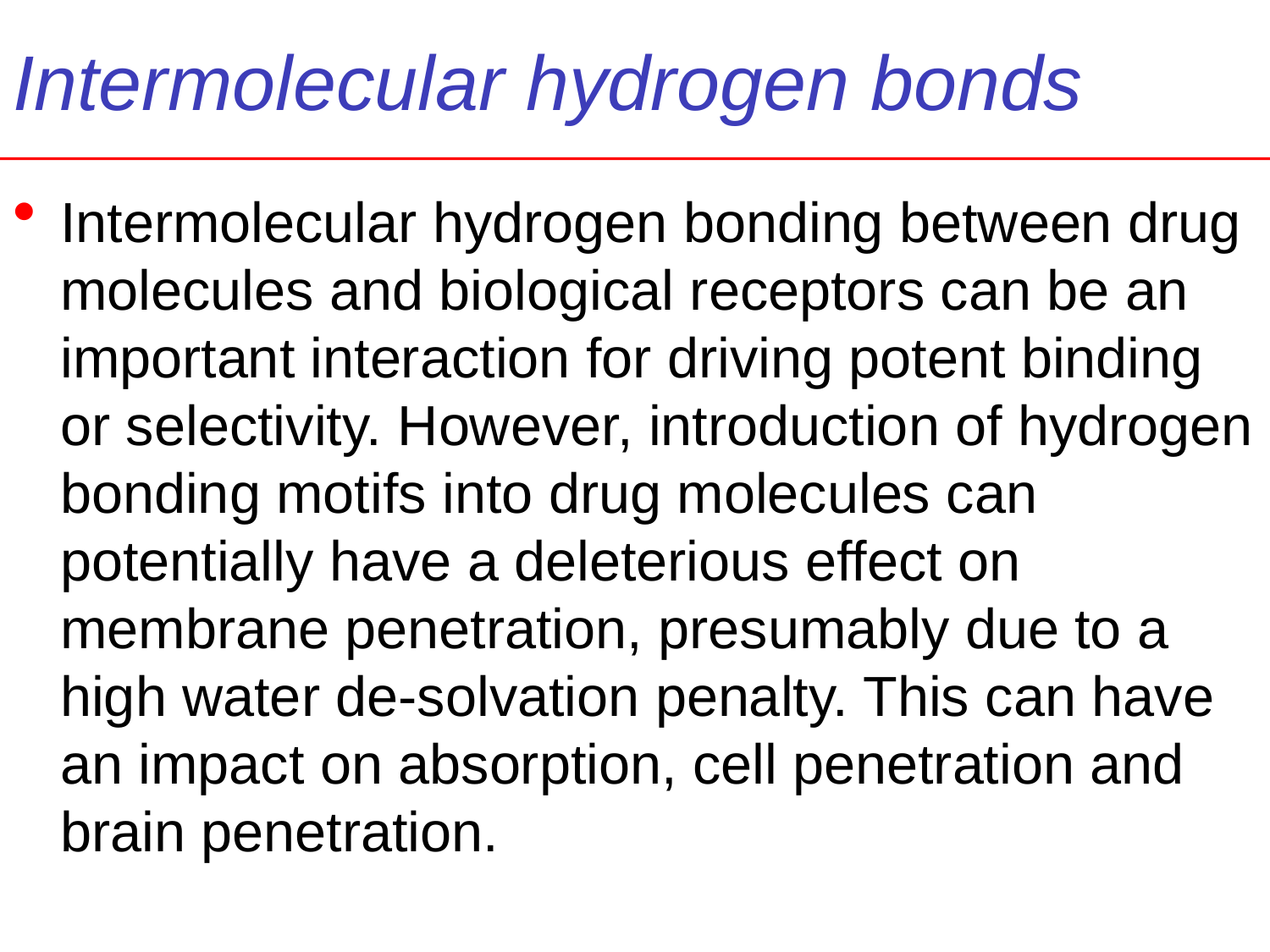

# Intermolecular hydrogen bonds
Intermolecular hydrogen bonding between drug molecules and biological receptors can be an important interaction for driving potent binding or selectivity. However, introduction of hydrogen bonding motifs into drug molecules can potentially have a deleterious effect on membrane penetration, presumably due to a high water de-solvation penalty. This can have an impact on absorption, cell penetration and brain penetration.